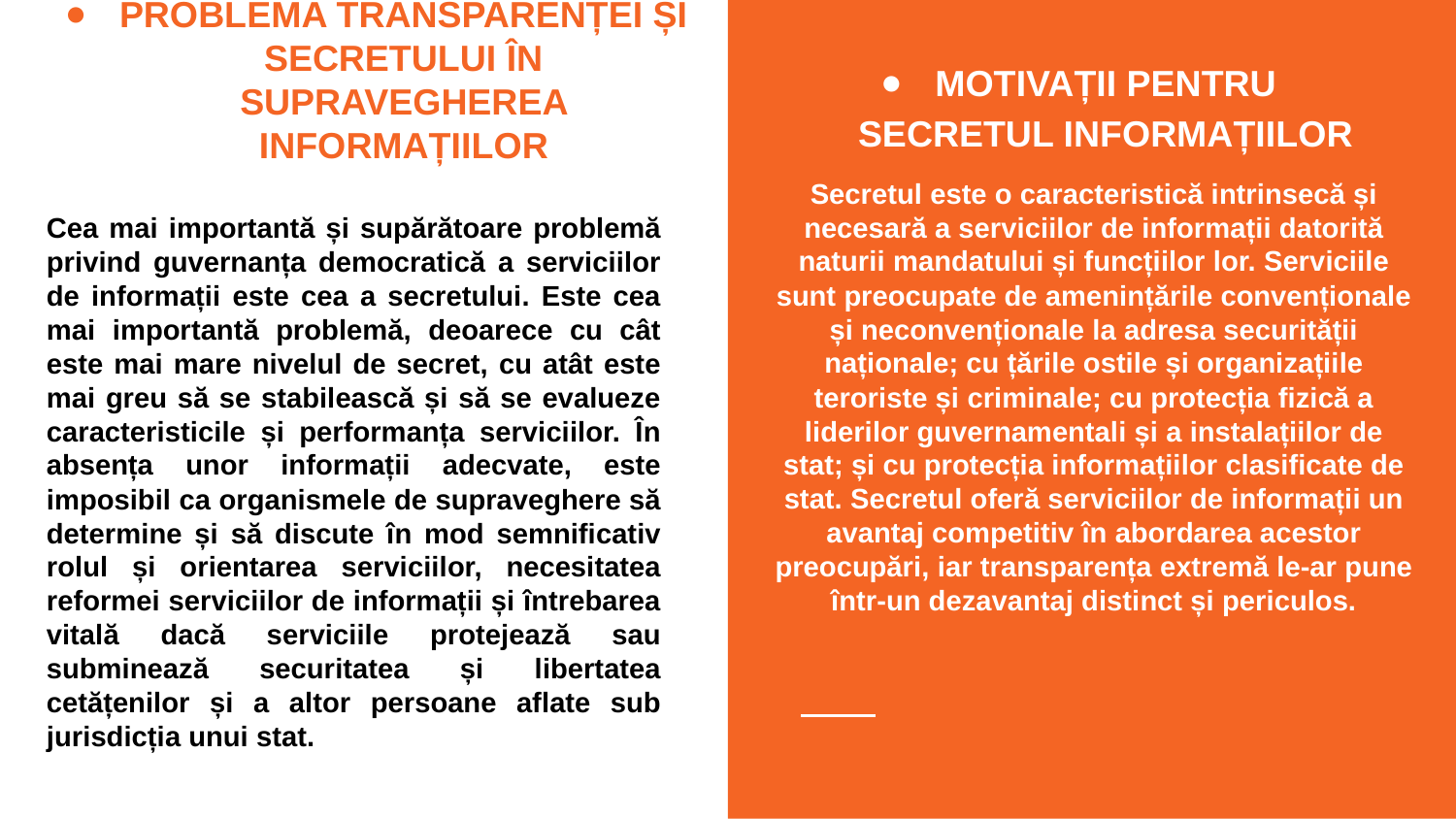

# PROBLEMA TRANSPARENȚEI ȘI SECRETULUI ÎN SUPRAVEGHEREA INFORMAȚIILOR
MOTIVAȚII PENTRU SECRETUL INFORMAȚIILOR
Secretul este o caracteristică intrinsecă și necesară a serviciilor de informații datorită naturii mandatului și funcțiilor lor. Serviciile sunt preocupate de amenințările convenționale și neconvenționale la adresa securității naționale; cu țările ostile și organizațiile teroriste și criminale; cu protecția fizică a liderilor guvernamentali și a instalațiilor de stat; și cu protecția informațiilor clasificate de stat. Secretul oferă serviciilor de informații un avantaj competitiv în abordarea acestor preocupări, iar transparența extremă le-ar pune într-un dezavantaj distinct și periculos.
Cea mai importantă și supărătoare problemă privind guvernanța democratică a serviciilor de informații este cea a secretului. Este cea mai importantă problemă, deoarece cu cât este mai mare nivelul de secret, cu atât este mai greu să se stabilească și să se evalueze caracteristicile și performanța serviciilor. În absența unor informații adecvate, este imposibil ca organismele de supraveghere să determine și să discute în mod semnificativ rolul și orientarea serviciilor, necesitatea reformei serviciilor de informații și întrebarea vitală dacă serviciile protejează sau subminează securitatea și libertatea cetățenilor și a altor persoane aflate sub jurisdicția unui stat.